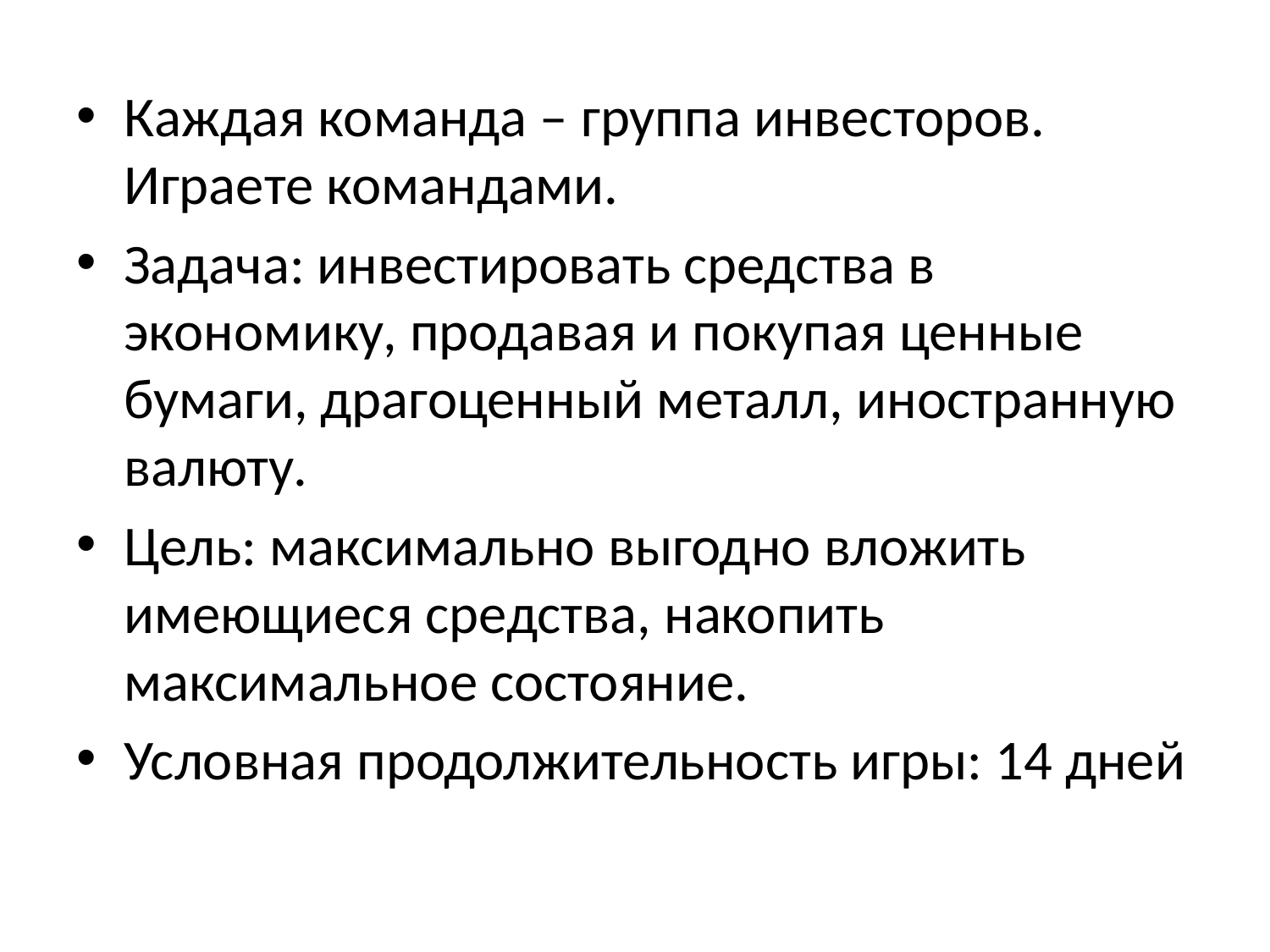

Каждая команда – группа инвесторов. Играете командами.
Задача: инвестировать средства в экономику, продавая и покупая ценные бумаги, драгоценный металл, иностранную валюту.
Цель: максимально выгодно вложить имеющиеся средства, накопить максимальное состояние.
Условная продолжительность игры: 14 дней